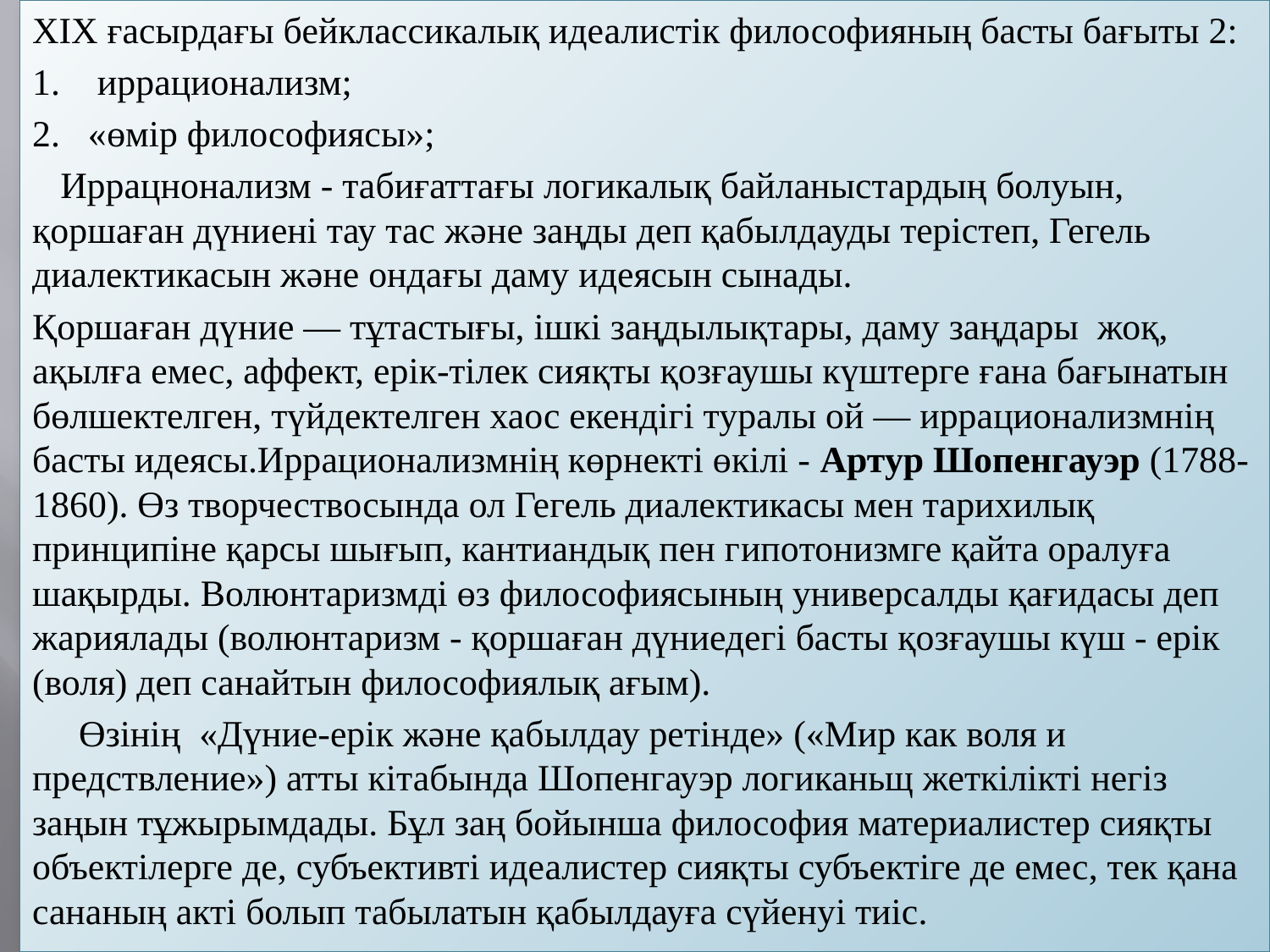

#
XIX ғасырдағы бейклассикалық идеалистік философияның басты бағыты 2:
1.    иррационализм;
2.   «өмір философиясы»;
   Иррацнонализм - табиғаттағы логикалық байланыстардың болуын, қоршаған дүниені тау тас және заңды деп қабылдауды терістеп, Гегель диалектикасын және ондағы даму идеясын сынады.
Қоршаған дүние — тұтастығы, ішкі заңдылықтары, даму заңдары  жоқ, ақылға емес, аффект, ерік-тілек сияқты қозғаушы күштерге ғана бағынатын бөлшектелген, түйдектелген хаос екендігі туралы ой — иррационализмнің басты идеясы.Иррационализмнің көрнекті өкілі - Артур Шопенгауэр (1788-1860). Өз творчествосында ол Гегель диалектикасы мен тарихилық принципіне қарсы шығып, кантиандық пен гипотонизмге қайта оралуға шақырды. Волюнтаризмді өз философиясының универсалды қағидасы деп жариялады (волюнтаризм - қоршаған дүниедегі басты қозғаушы күш - ерік (воля) деп санайтын философиялық ағым).
     Өзінің  «Дүние-ерік және қабылдау ретінде» («Мир как воля и предствление») атты кітабында Шопенгауэр логиканьщ жеткілікті негіз заңын тұжырымдады. Бұл заң бойынша философия материалистер сияқты объектілерге де, субъективті идеалистер сияқты субъектіге де емес, тек қана сананың акті болып табылатын қабылдауға сүйенуі тиіс.